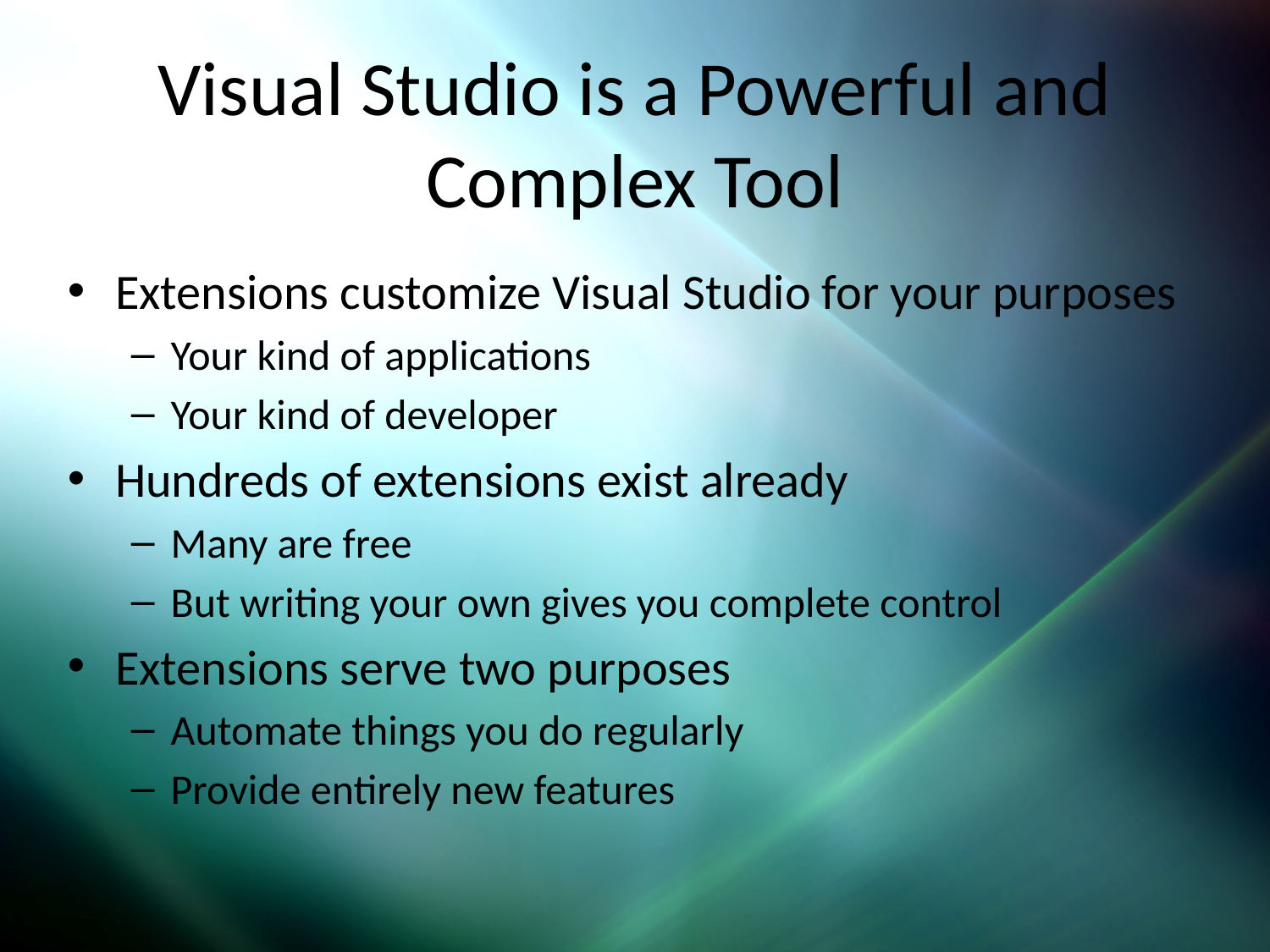

# Visual Studio is a Powerful and Complex Tool
Extensions customize Visual Studio for your purposes
Your kind of applications
Your kind of developer
Hundreds of extensions exist already
Many are free
But writing your own gives you complete control
Extensions serve two purposes
Automate things you do regularly
Provide entirely new features